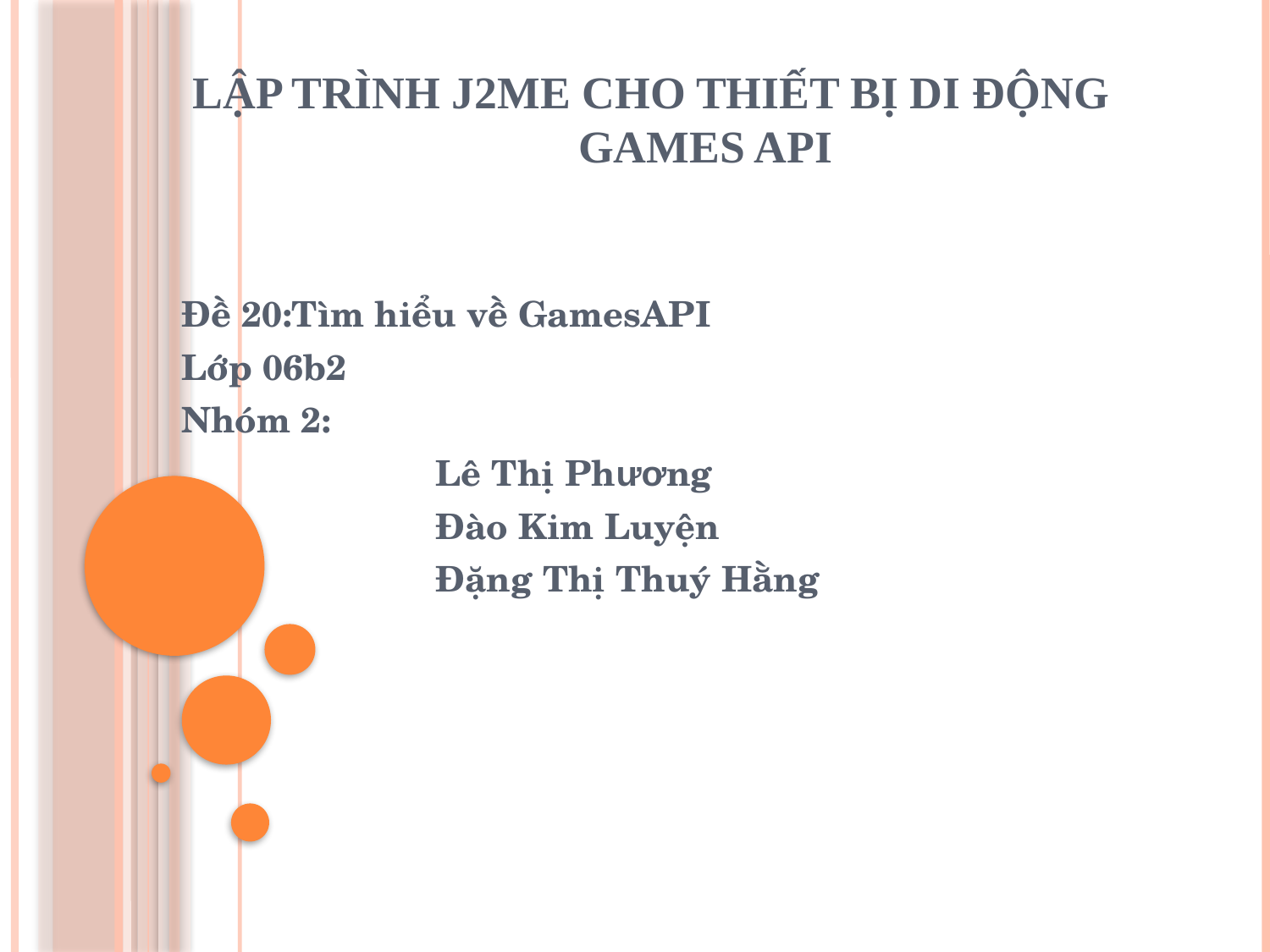

# Lập trình j2me cho thiết bị di động games API
Đề 20:Tìm hiểu về GamesAPI
Lớp 06b2
Nhóm 2:
		Lê Thị Phương
		Đào Kim Luyện
		Đặng Thị Thuý Hằng